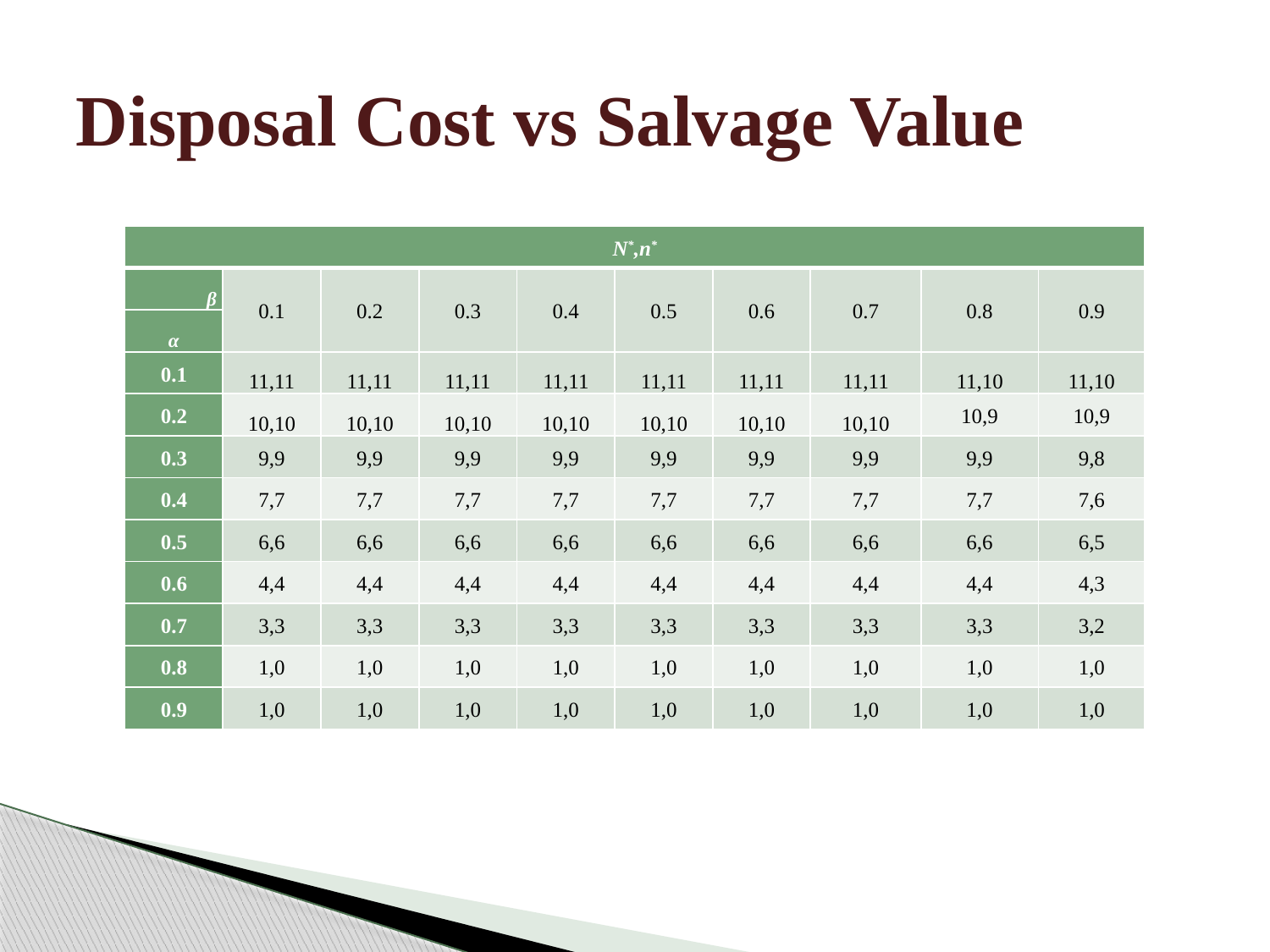

# Disposal Cost vs Salvage Value
| N\*,n\* |  |  |  |  |  |  |  |  |  |
| --- | --- | --- | --- | --- | --- | --- | --- | --- | --- |
| β | 0.1 | 0.2 | 0.3 | 0.4 | 0.5 | 0.6 | 0.7 | 0.8 | 0.9 |
| α |  |  |  |  |  |  |  |  |  |
| 0.1 | 11,11 | 11,11 | 11,11 | 11,11 | 11,11 | 11,11 | 11,11 | 11,10 | 11,10 |
| 0.2 | 10,10 | 10,10 | 10,10 | 10,10 | 10,10 | 10,10 | 10,10 | 10,9 | 10,9 |
| 0.3 | 9,9 | 9,9 | 9,9 | 9,9 | 9,9 | 9,9 | 9,9 | 9,9 | 9,8 |
| 0.4 | 7,7 | 7,7 | 7,7 | 7,7 | 7,7 | 7,7 | 7,7 | 7,7 | 7,6 |
| 0.5 | 6,6 | 6,6 | 6,6 | 6,6 | 6,6 | 6,6 | 6,6 | 6,6 | 6,5 |
| 0.6 | 4,4 | 4,4 | 4,4 | 4,4 | 4,4 | 4,4 | 4,4 | 4,4 | 4,3 |
| 0.7 | 3,3 | 3,3 | 3,3 | 3,3 | 3,3 | 3,3 | 3,3 | 3,3 | 3,2 |
| 0.8 | 1,0 | 1,0 | 1,0 | 1,0 | 1,0 | 1,0 | 1,0 | 1,0 | 1,0 |
| 0.9 | 1,0 | 1,0 | 1,0 | 1,0 | 1,0 | 1,0 | 1,0 | 1,0 | 1,0 |